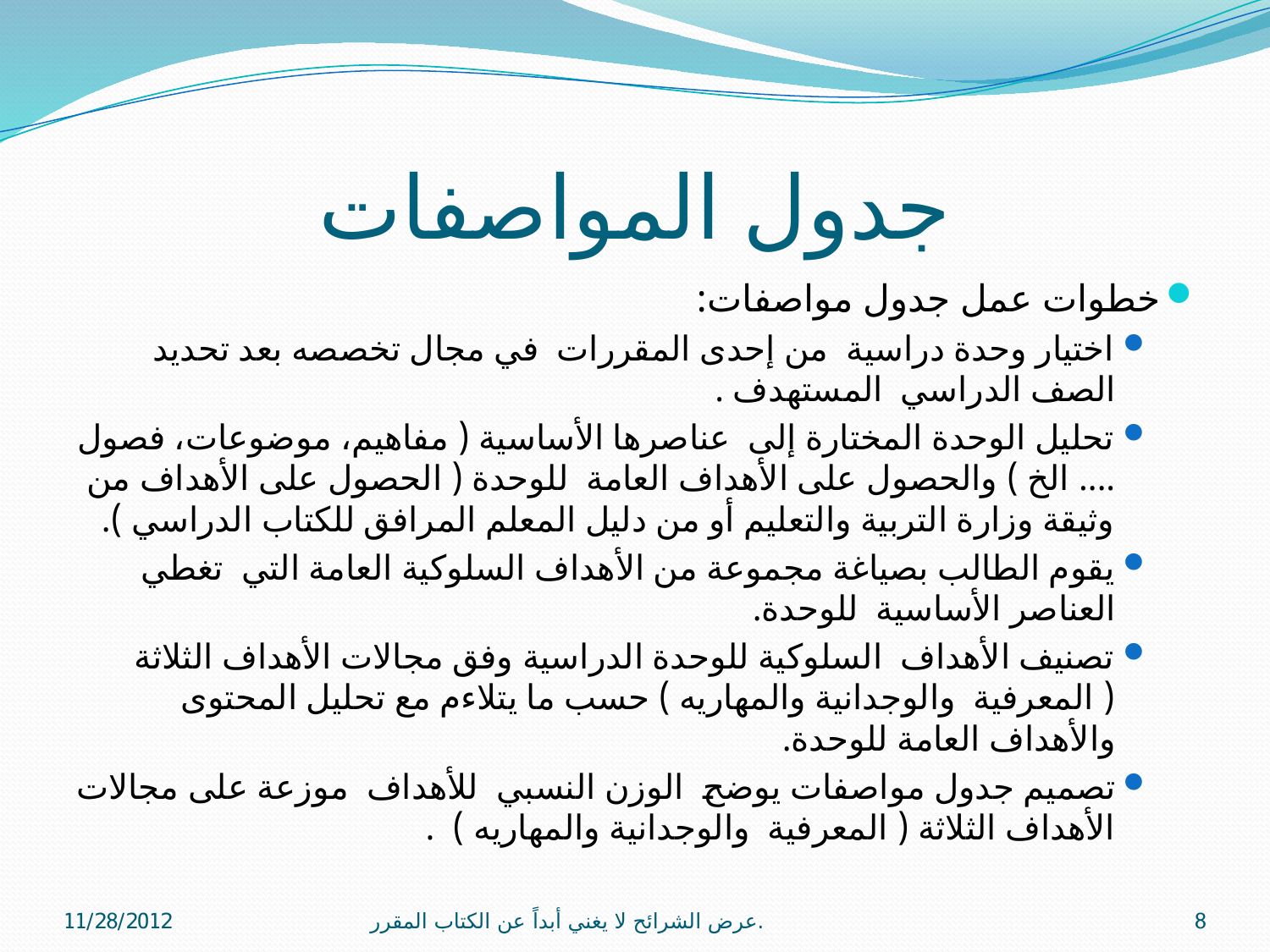

# جدول المواصفات
خطوات عمل جدول مواصفات:
اختيار وحدة دراسية  من إحدى المقررات  في مجال تخصصه بعد تحديد الصف الدراسي  المستهدف .
تحليل الوحدة المختارة إلى  عناصرها الأساسية ( مفاهيم، موضوعات، فصول .... الخ ) والحصول على الأهداف العامة  للوحدة ( الحصول على الأهداف من وثيقة وزارة التربية والتعليم أو من دليل المعلم المرافق للكتاب الدراسي ).
يقوم الطالب بصياغة مجموعة من الأهداف السلوكية العامة التي  تغطي العناصر الأساسية  للوحدة.
تصنيف الأهداف  السلوكية للوحدة الدراسية وفق مجالات الأهداف الثلاثة ( المعرفية  والوجدانية والمهاريه ) حسب ما يتلاءم مع تحليل المحتوى والأهداف العامة للوحدة.
تصميم جدول مواصفات يوضح  الوزن النسبي  للأهداف  موزعة على مجالات الأهداف الثلاثة ( المعرفية  والوجدانية والمهاريه )  .

11/28/2012
عرض الشرائح لا يغني أبداً عن الكتاب المقرر.
8